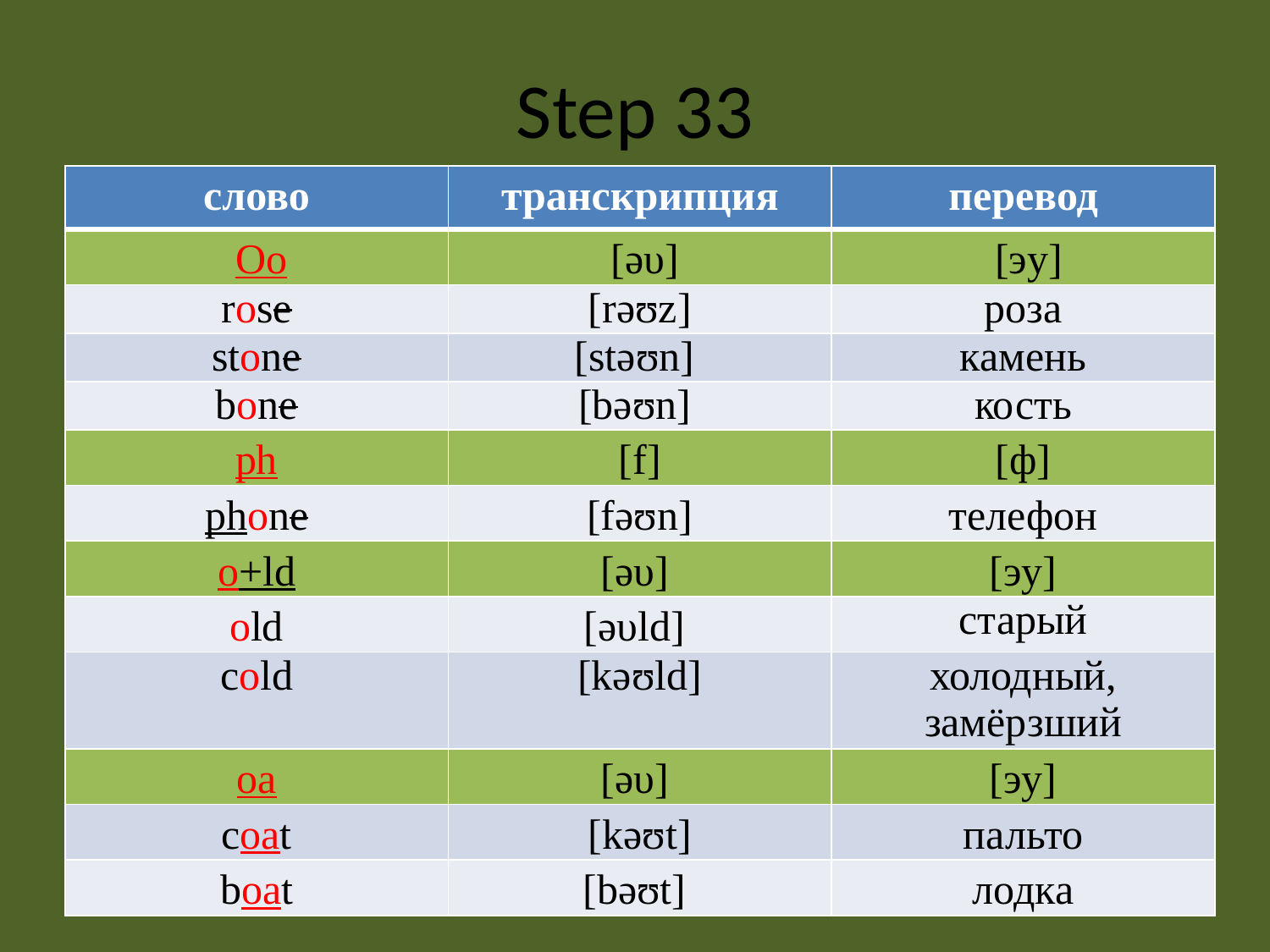

# Step 33
| слово | транскрипция | перевод |
| --- | --- | --- |
| Oo | [әυ] | [эу] |
| rose | [rəʊz] | роза |
| stone | [stəʊn] | камень |
| bone | [bəʊn] | кость |
| ph | [f] | [ф] |
| phone | [fəʊn] | телефон |
| o+ld | [әυ] | [эу] |
| old | [әυld] | старый |
| cold | [kəʊld] | холодный, замёрзший |
| oa | [әυ] | [эу] |
| coat | [kəʊt] | пальто |
| boat | [bəʊt] | лодка |